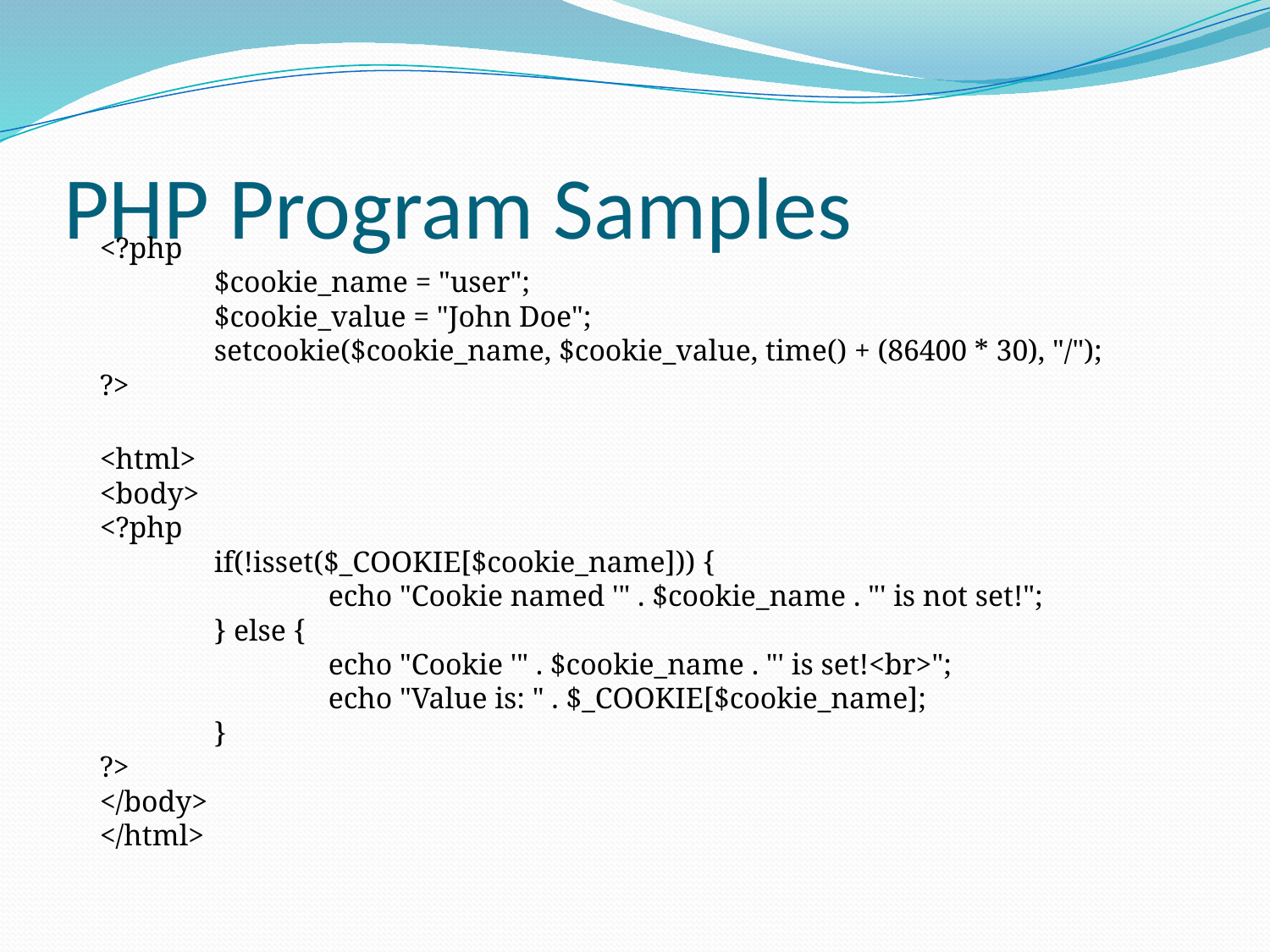

# PHP Program Samples
<?php
	$cookie_name = "user";
	$cookie_value = "John Doe";
	setcookie($cookie_name, $cookie_value, time() + (86400 * 30), "/");
?>
<html>
<body>
<?php
	if(!isset($_COOKIE[$cookie_name])) {
    		echo "Cookie named '" . $cookie_name . "' is not set!";
	} else {
    		echo "Cookie '" . $cookie_name . "' is set!<br>";
    		echo "Value is: " . $_COOKIE[$cookie_name];
	}
?>
</body>
</html>